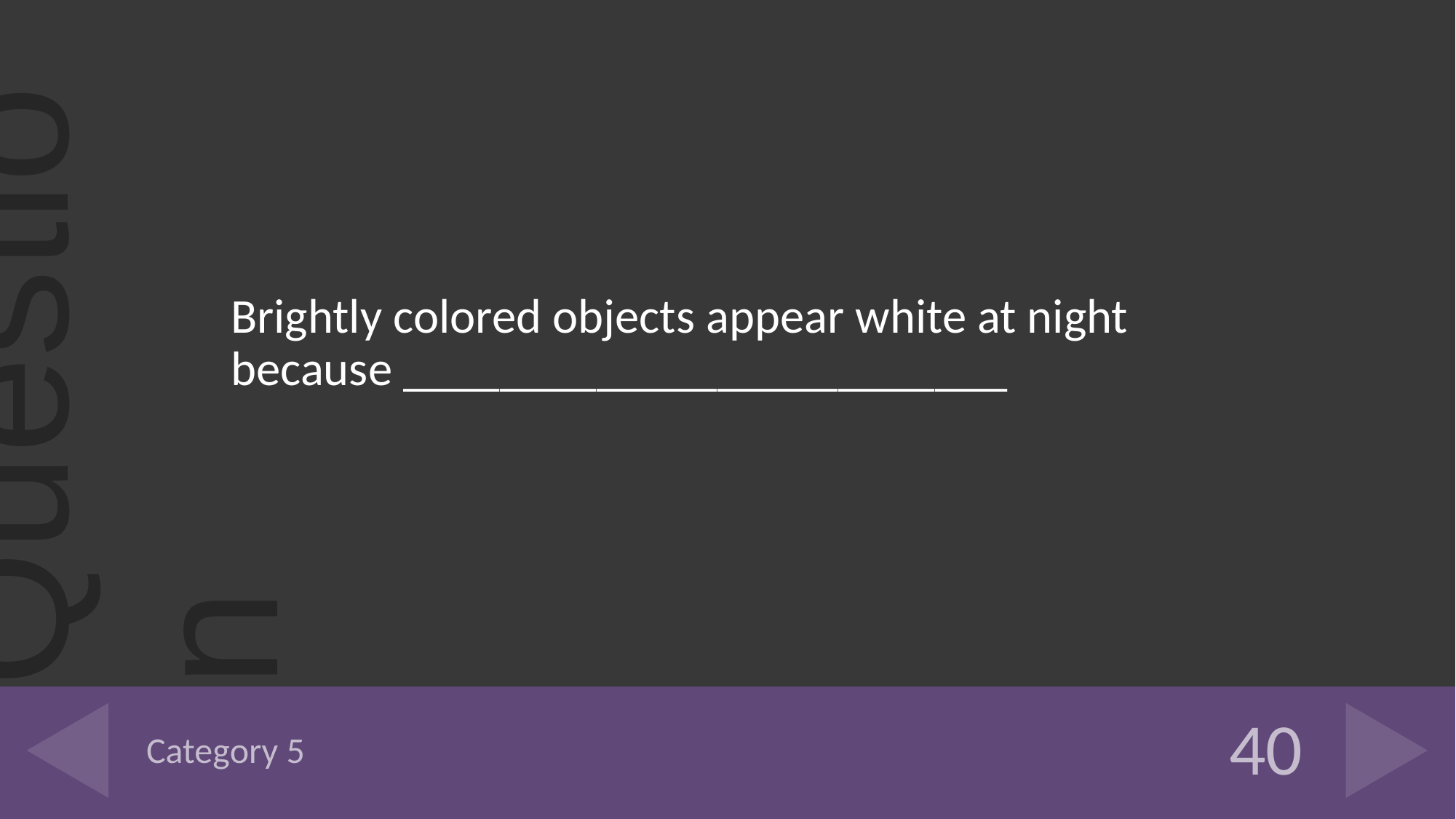

Brightly colored objects appear white at night because _________________________
# Category 5
40